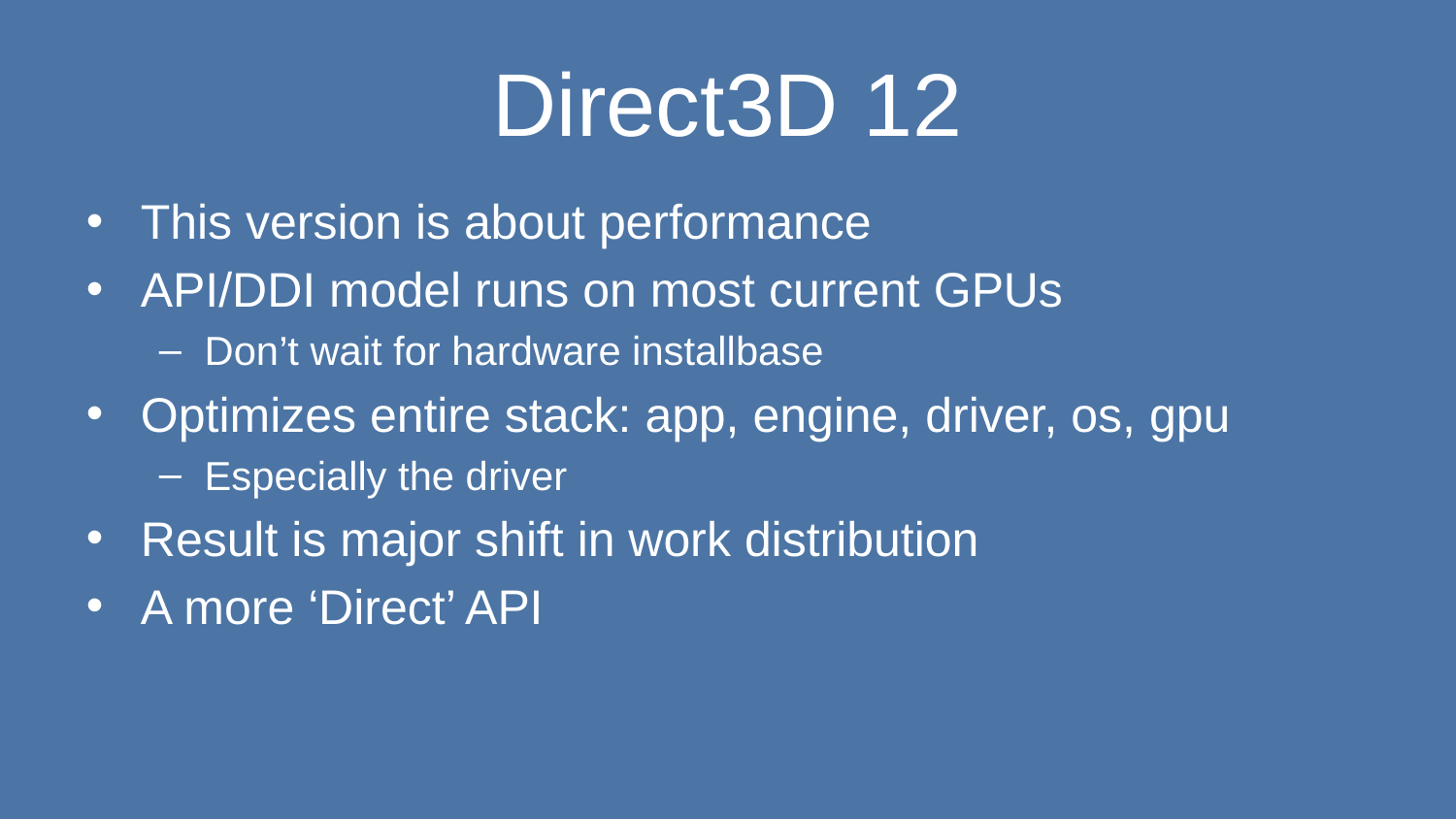

# Direct3D 12
This version is about performance
API/DDI model runs on most current GPUs
Don’t wait for hardware installbase
Optimizes entire stack: app, engine, driver, os, gpu
Especially the driver
Result is major shift in work distribution
A more ‘Direct’ API